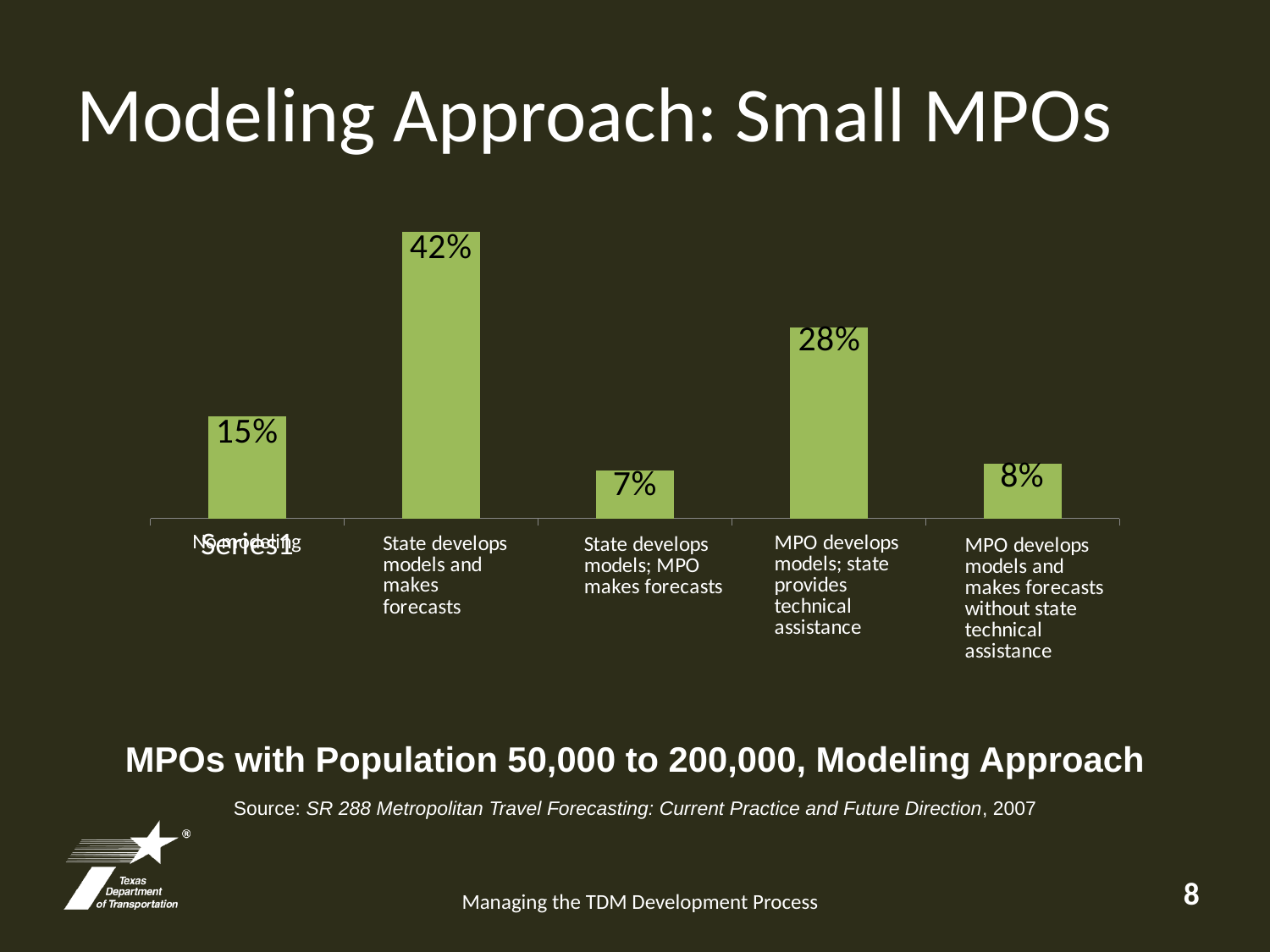

# Modeling Approach: Small MPOs

### Chart

| Category | Series 1 |
|---|---|
|  | 15.0 |
|  | 42.0 |
|  | 7.0 |
|  | 28.0 |
|  | 8.0 |
MPOs with Population 50,000 to 200,000, Modeling Approach

Source: SR 288 Metropolitan Travel Forecasting: Current Practice and Future Direction, 2007